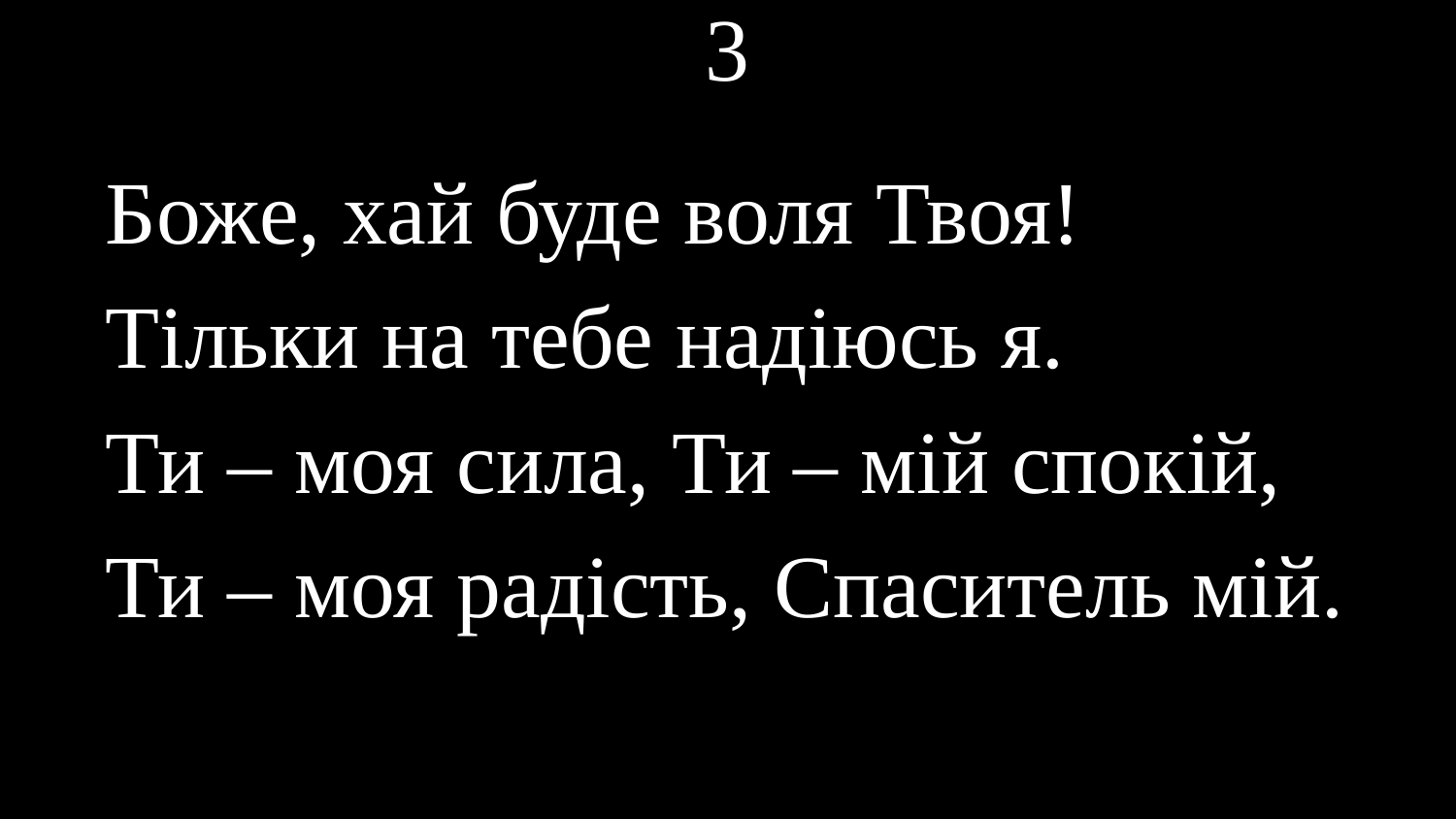

# 3
Боже, хай буде воля Твоя!
Тільки на тебе надіюсь я.
Ти – моя сила, Ти – мій спокій,
Ти – моя радість, Спаситель мій.